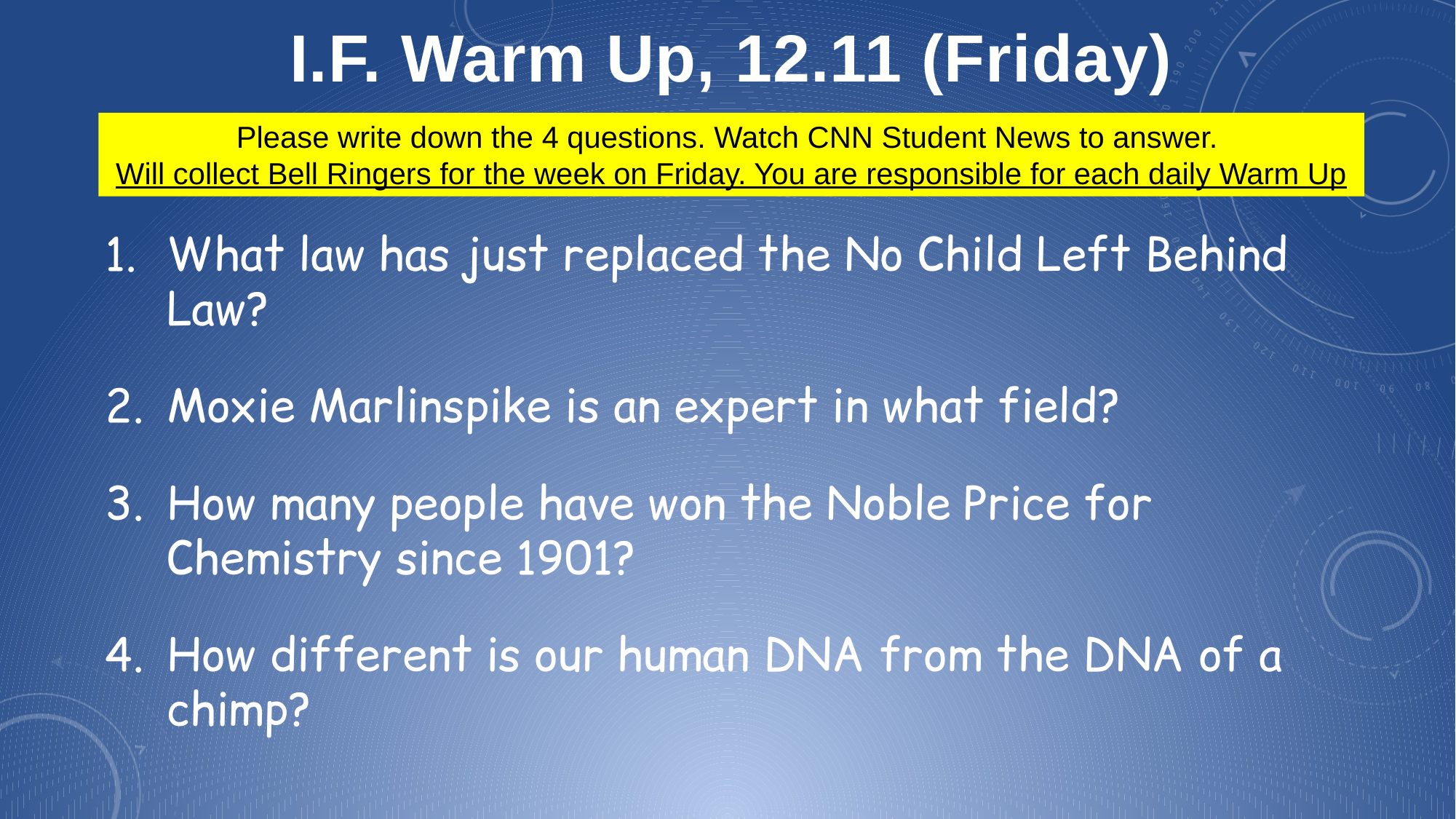

I.F. Warm Up, 12.11 (Friday)
Please write down the 4 questions. Watch CNN Student News to answer.
Will collect Bell Ringers for the week on Friday. You are responsible for each daily Warm Up
What law has just replaced the No Child Left Behind Law?
Moxie Marlinspike is an expert in what field?
How many people have won the Noble Price for Chemistry since 1901?
How different is our human DNA from the DNA of a chimp?